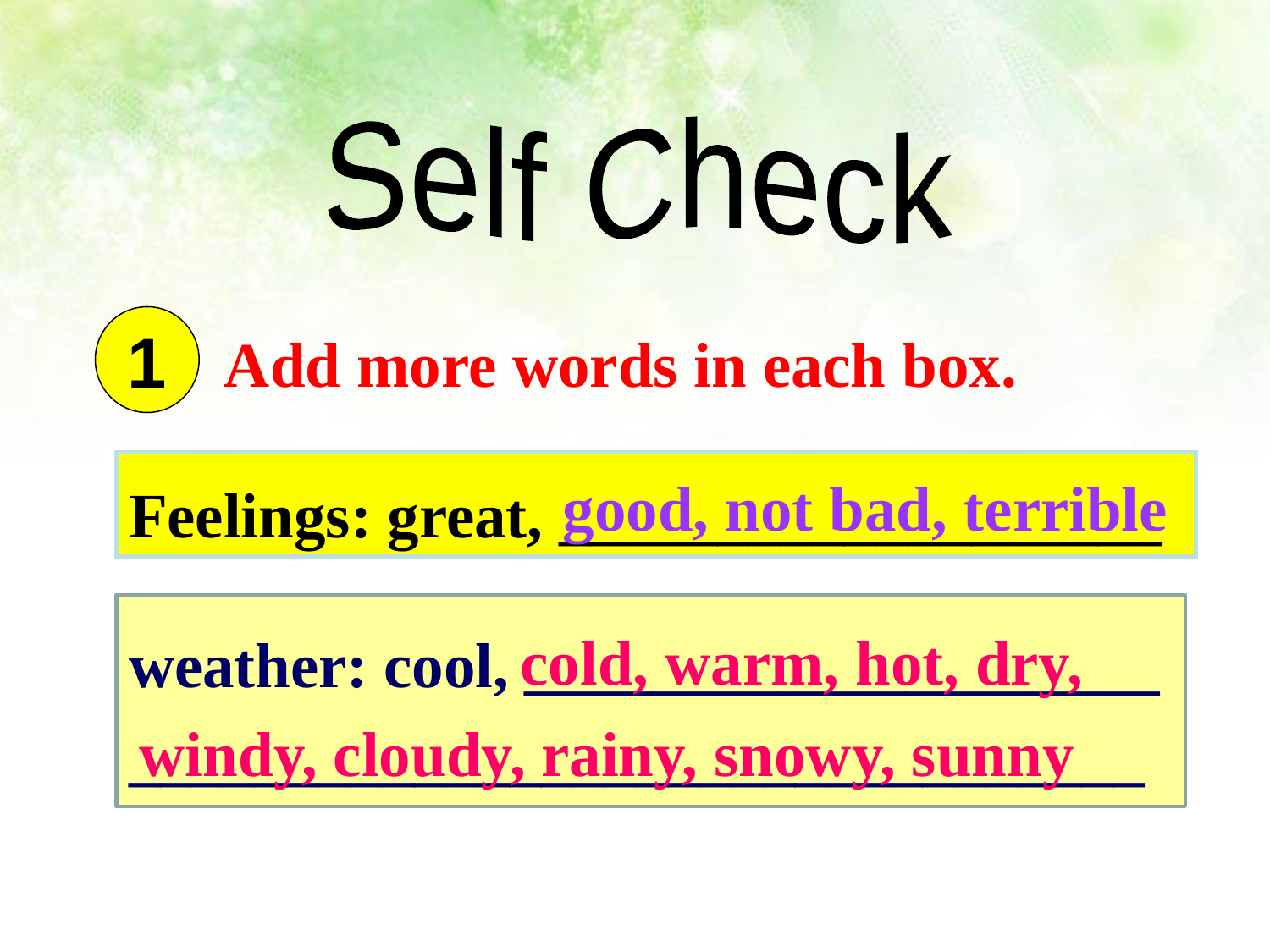

Self Check
1
Add more words in each box.
good, not bad, terrible
Feelings: great, ___________________
weather: cool, ____________________
________________________________
                        cold, warm, hot, dry, windy, cloudy, rainy, snowy, sunny